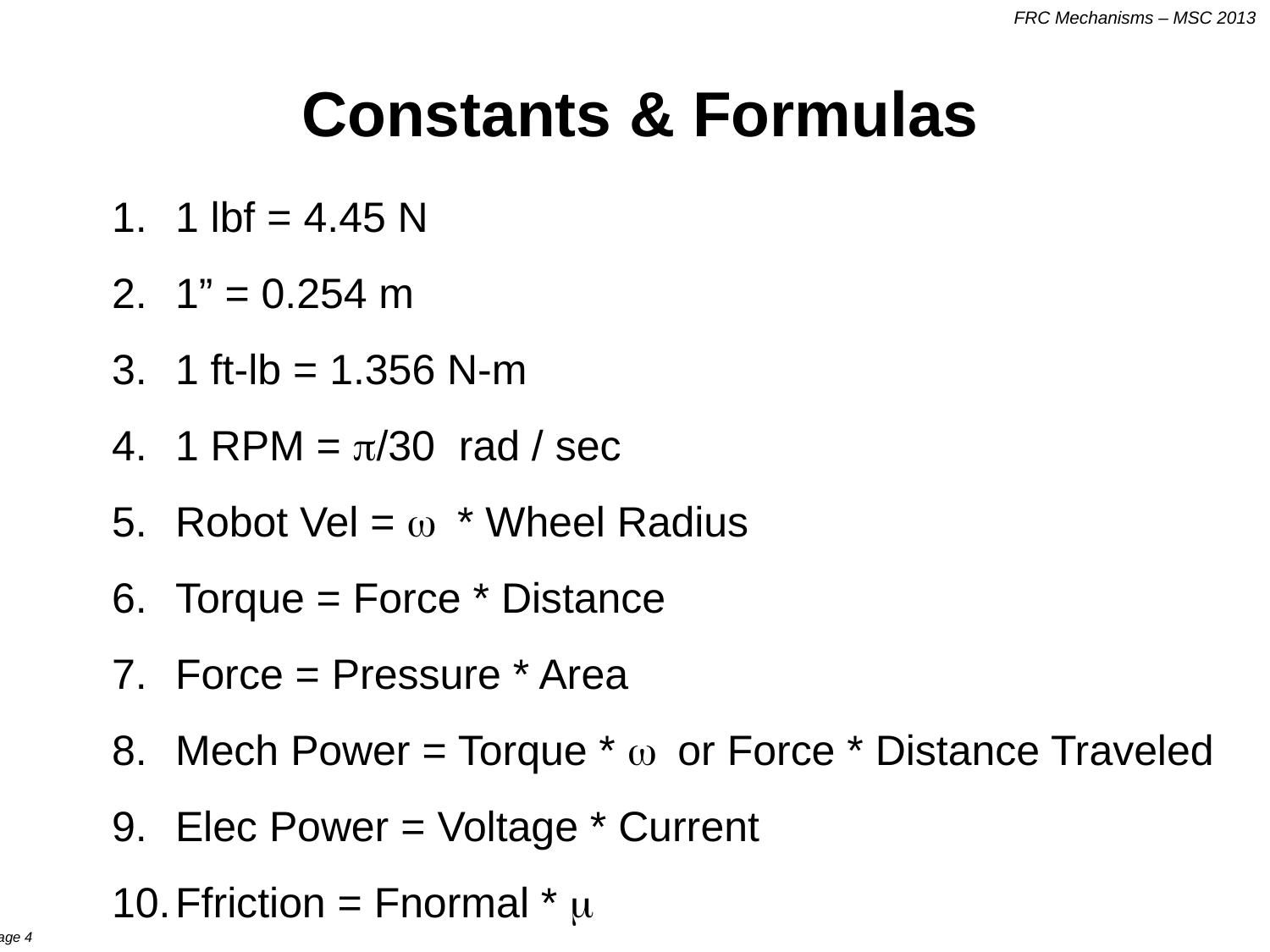

Constants & Formulas
1 lbf = 4.45 N
1” = 0.254 m
1 ft-lb = 1.356 N-m
1 RPM = π/30  rad / sec
Robot Vel = ω * Wheel Radius
Torque = Force * Distance
Force = Pressure * Area
Mech Power = Torque * ω or Force * Distance Traveled
Elec Power = Voltage * Current
Ffriction = Fnormal * μ